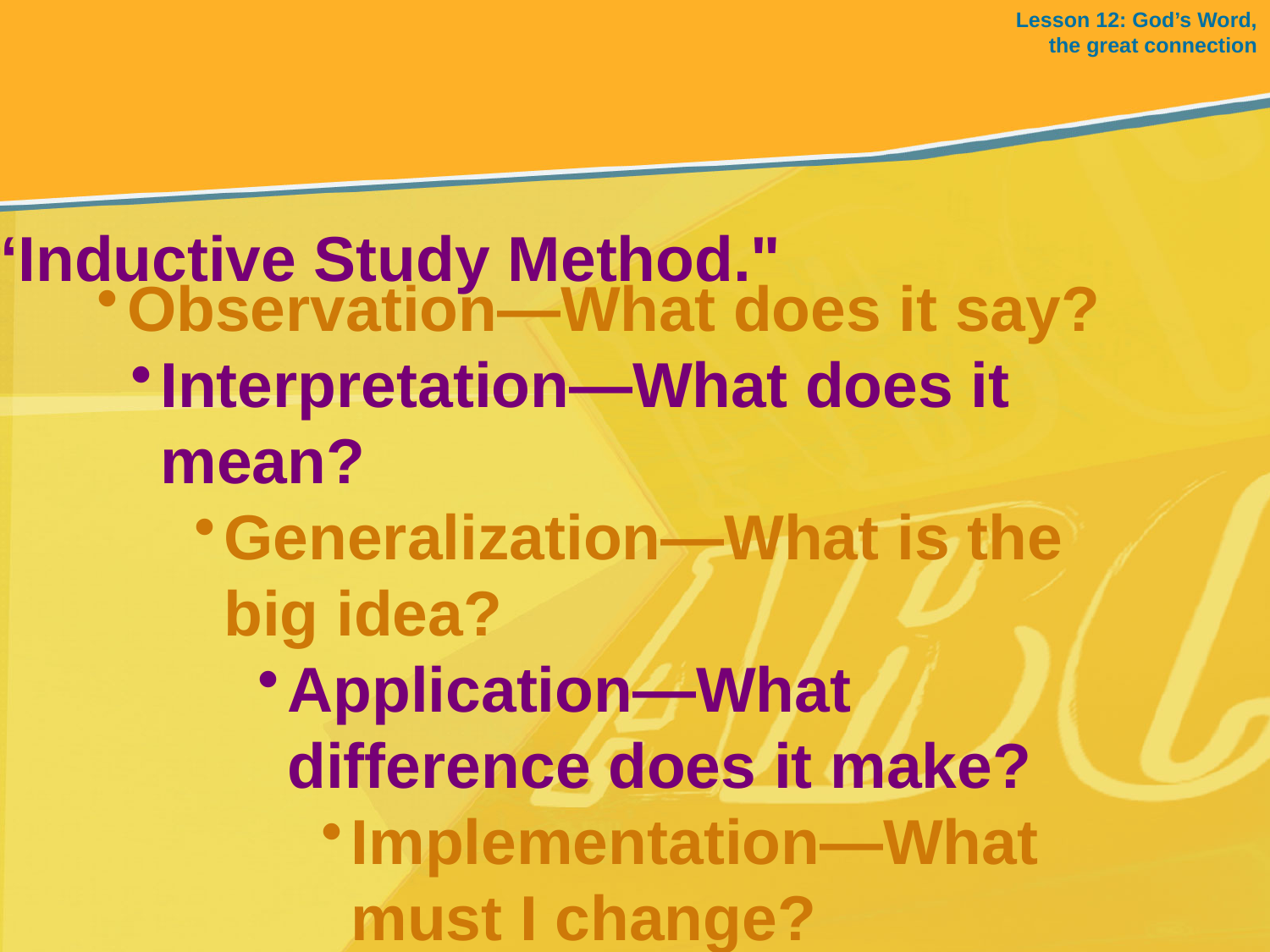

Lesson 12: God’s Word, the great connection
“Inductive Study Method."
Observation—What does it say?
Interpretation—What does it mean?
Generalization—What is the big idea?
Application—What difference does it make?
Implementation—What must I change?